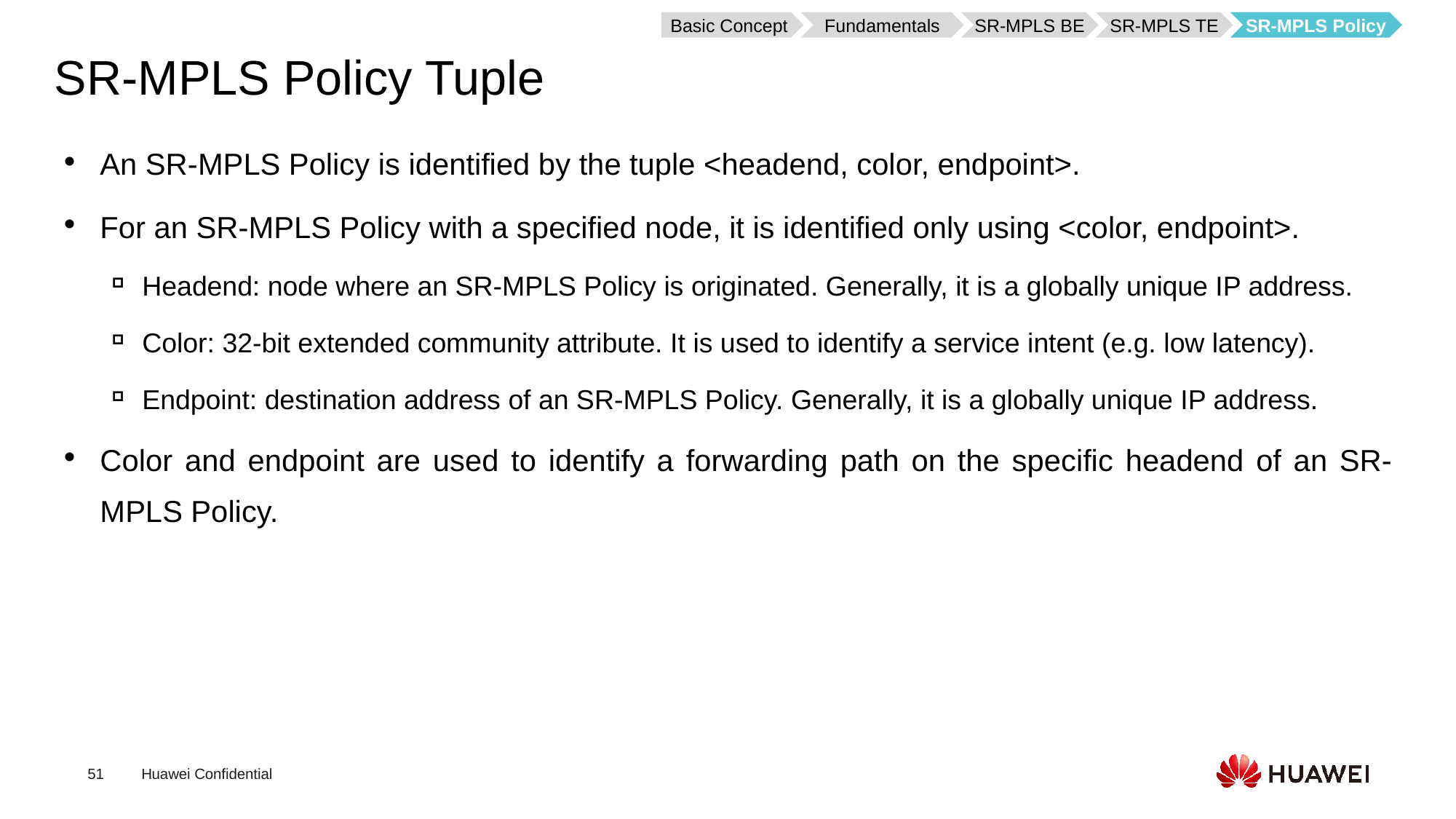

Basic Concept
Fundamentals
SR-MPLS BE
SR-MPLS TE
SR-MPLS Policy
# SR-MPLS Policy Tuple
An SR-MPLS Policy is identified by the tuple <headend, color, endpoint>.
For an SR-MPLS Policy with a specified node, it is identified only using <color, endpoint>.
Headend: node where an SR-MPLS Policy is originated. Generally, it is a globally unique IP address.
Color: 32-bit extended community attribute. It is used to identify a service intent (e.g. low latency).
Endpoint: destination address of an SR-MPLS Policy. Generally, it is a globally unique IP address.
Color and endpoint are used to identify a forwarding path on the specific headend of an SR-MPLS Policy.